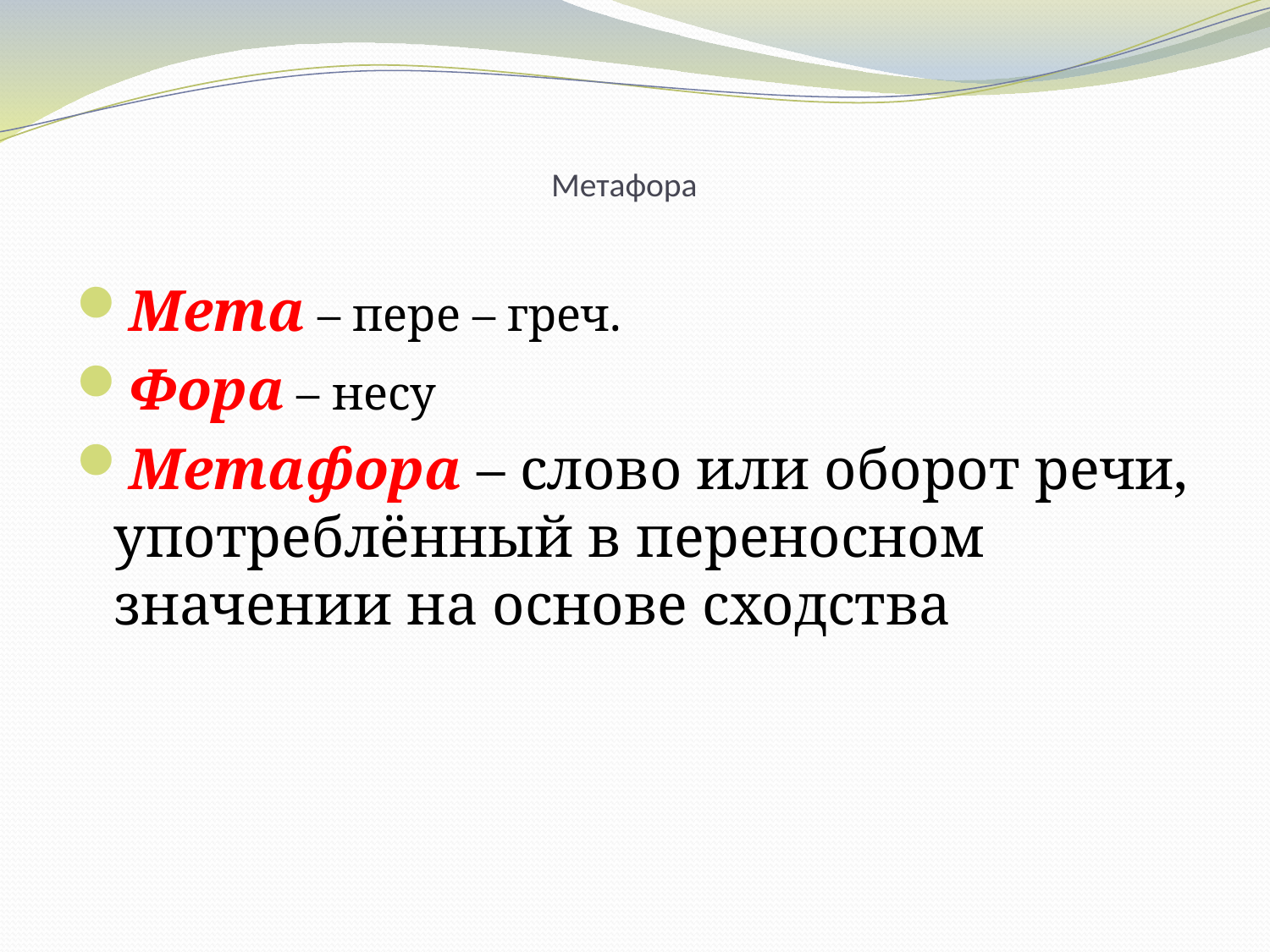

# Метафора
Мета – пере – греч.
Фора – несу
Метафора – слово или оборот речи, употреблённый в переносном значении на основе сходства